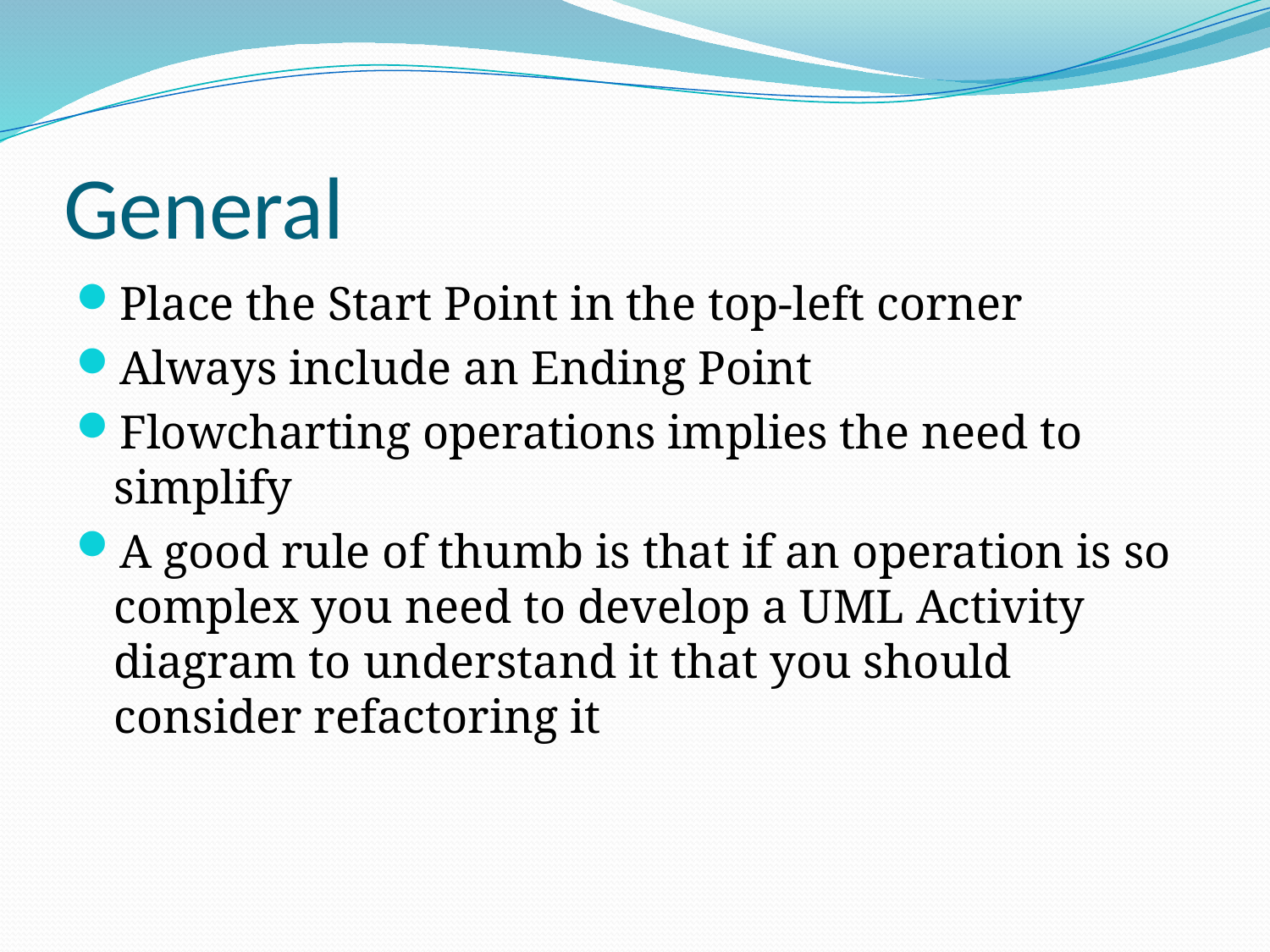

# General
Place the Start Point in the top-left corner
Always include an Ending Point
Flowcharting operations implies the need to simplify
A good rule of thumb is that if an operation is so complex you need to develop a UML Activity diagram to understand it that you should consider refactoring it